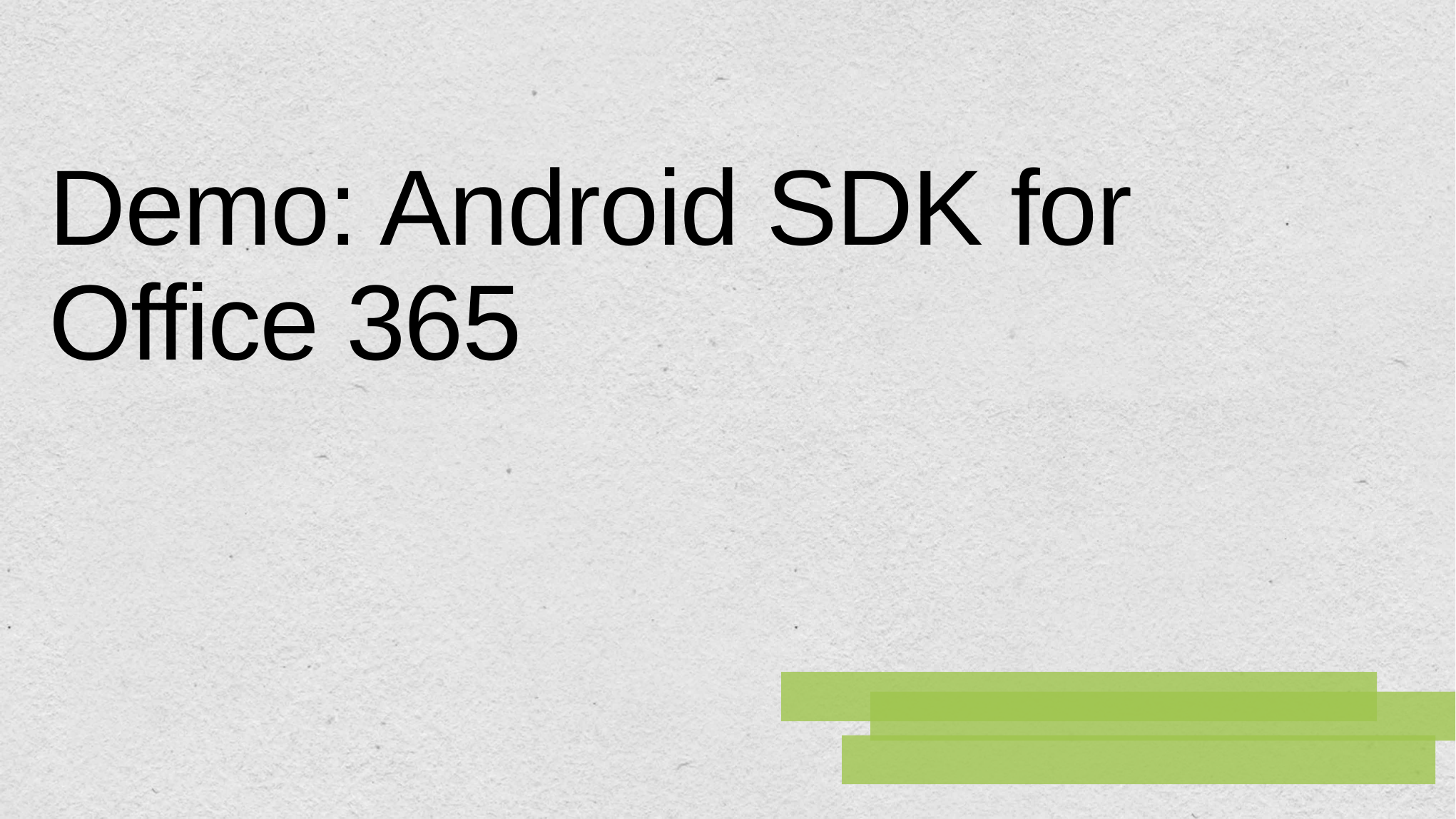

# Demo: Android SDK for Office 365